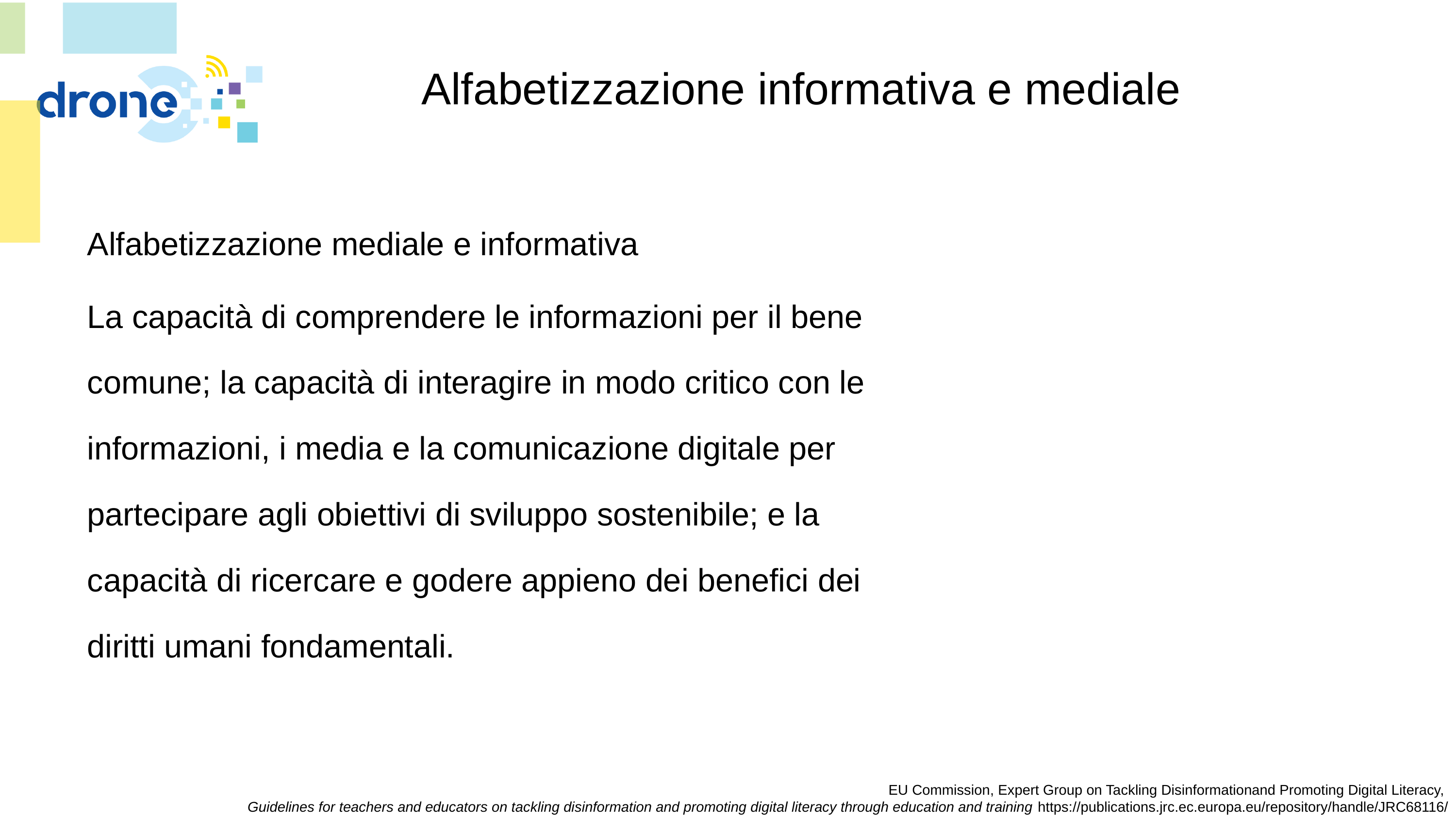

# Alfabetizzazione informativa e mediale

Alfabetizzazione mediale e informativa
La capacità di comprendere le informazioni per il bene comune; la capacità di interagire in modo critico con le informazioni, i media e la comunicazione digitale per partecipare agli obiettivi di sviluppo sostenibile; e la capacità di ricercare e godere appieno dei benefici dei diritti umani fondamentali.
EU Commission, Expert Group on Tackling Disinformationand Promoting Digital Literacy,
Guidelines for teachers and educators on tackling disinformation and promoting digital literacy through education and training https://publications.jrc.ec.europa.eu/repository/handle/JRC68116/